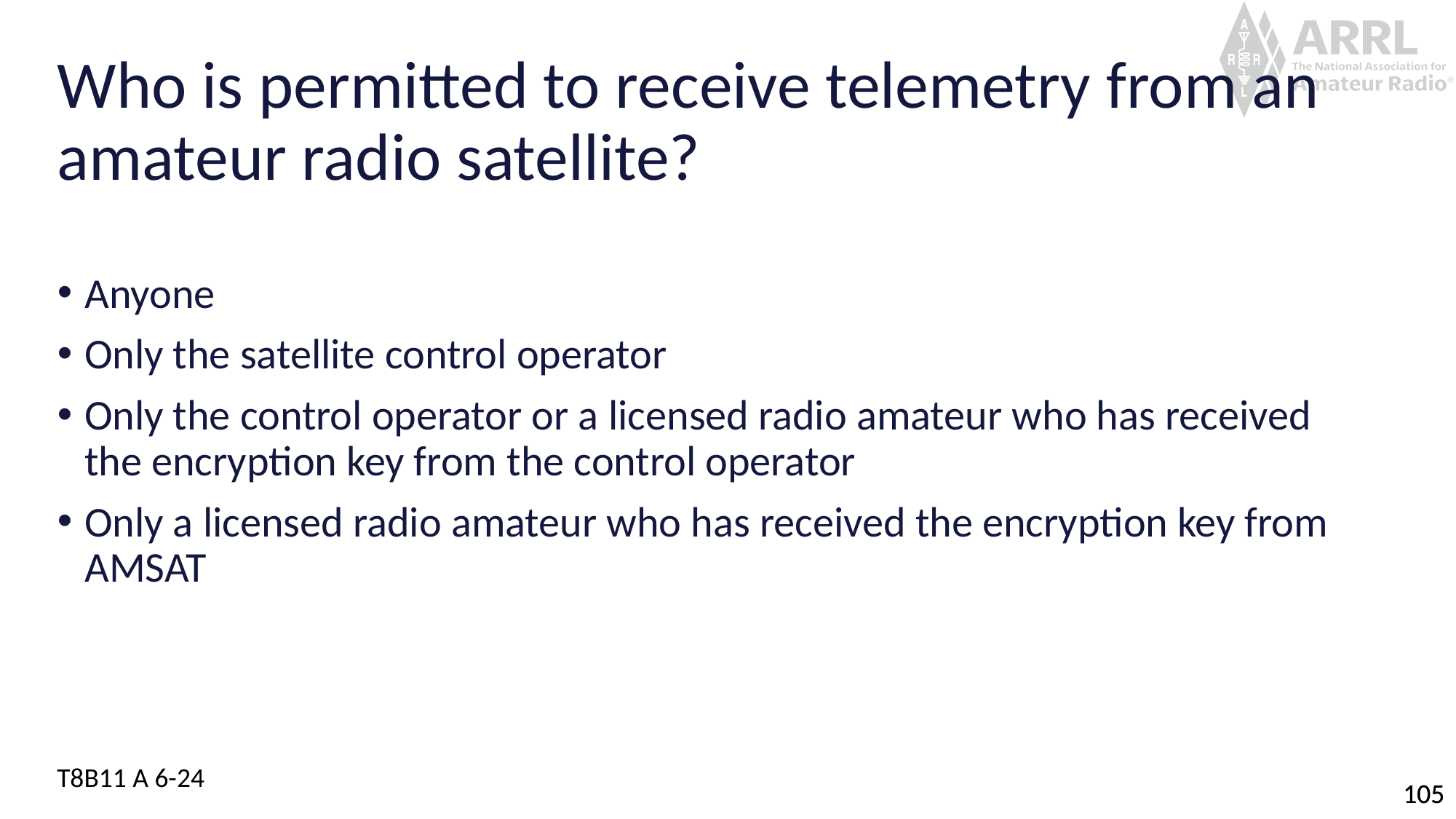

# Who is permitted to receive telemetry from an amateur radio satellite?
Anyone
Only the satellite control operator
Only the control operator or a licensed radio amateur who has received the encryption key from the control operator
Only a licensed radio amateur who has received the encryption key from AMSAT
T8B11 A 6-24